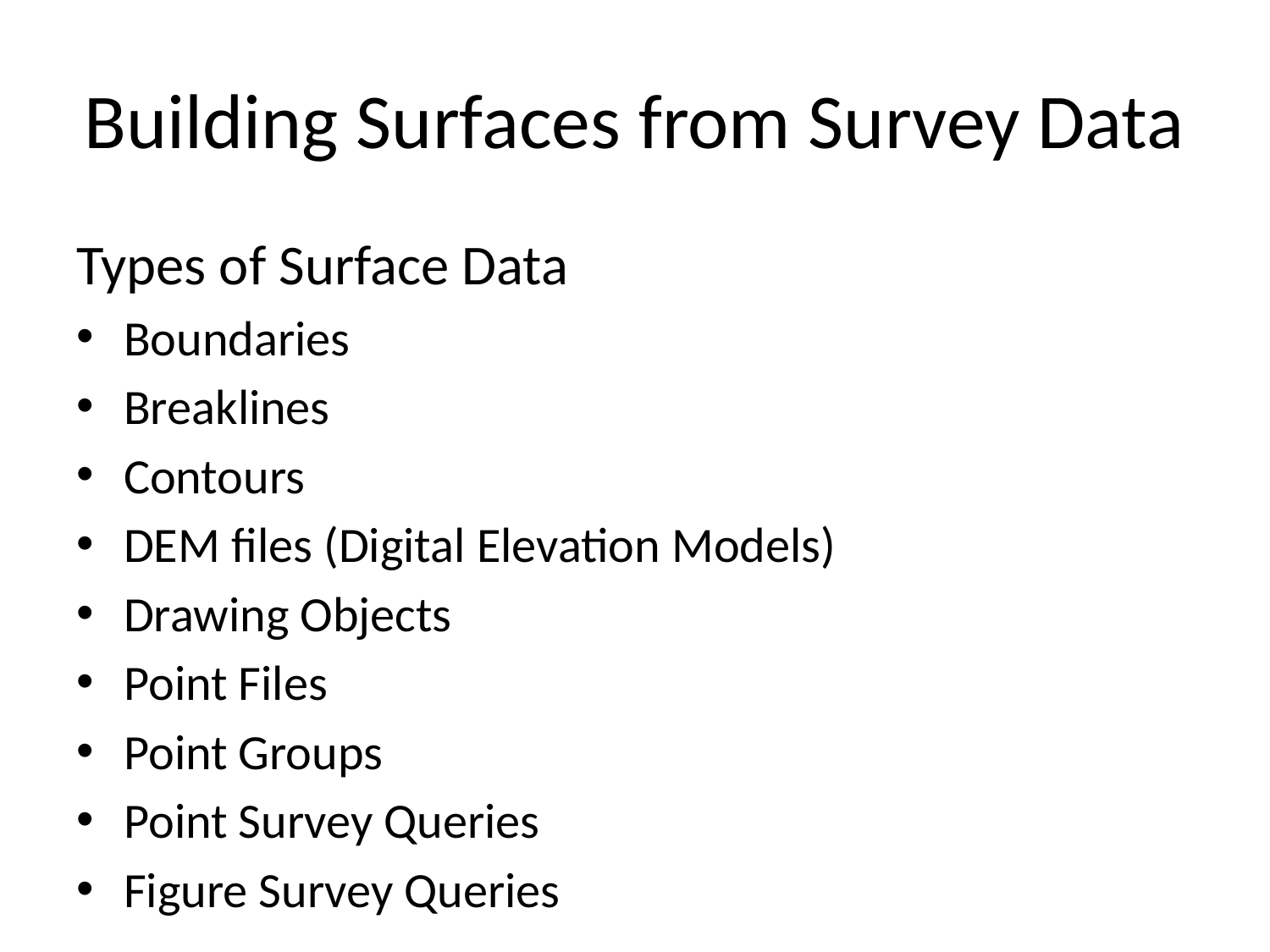

# Building Surfaces from Survey Data
Types of Surface Data
Boundaries
Breaklines
Contours
DEM files (Digital Elevation Models)
Drawing Objects
Point Files
Point Groups
Point Survey Queries
Figure Survey Queries